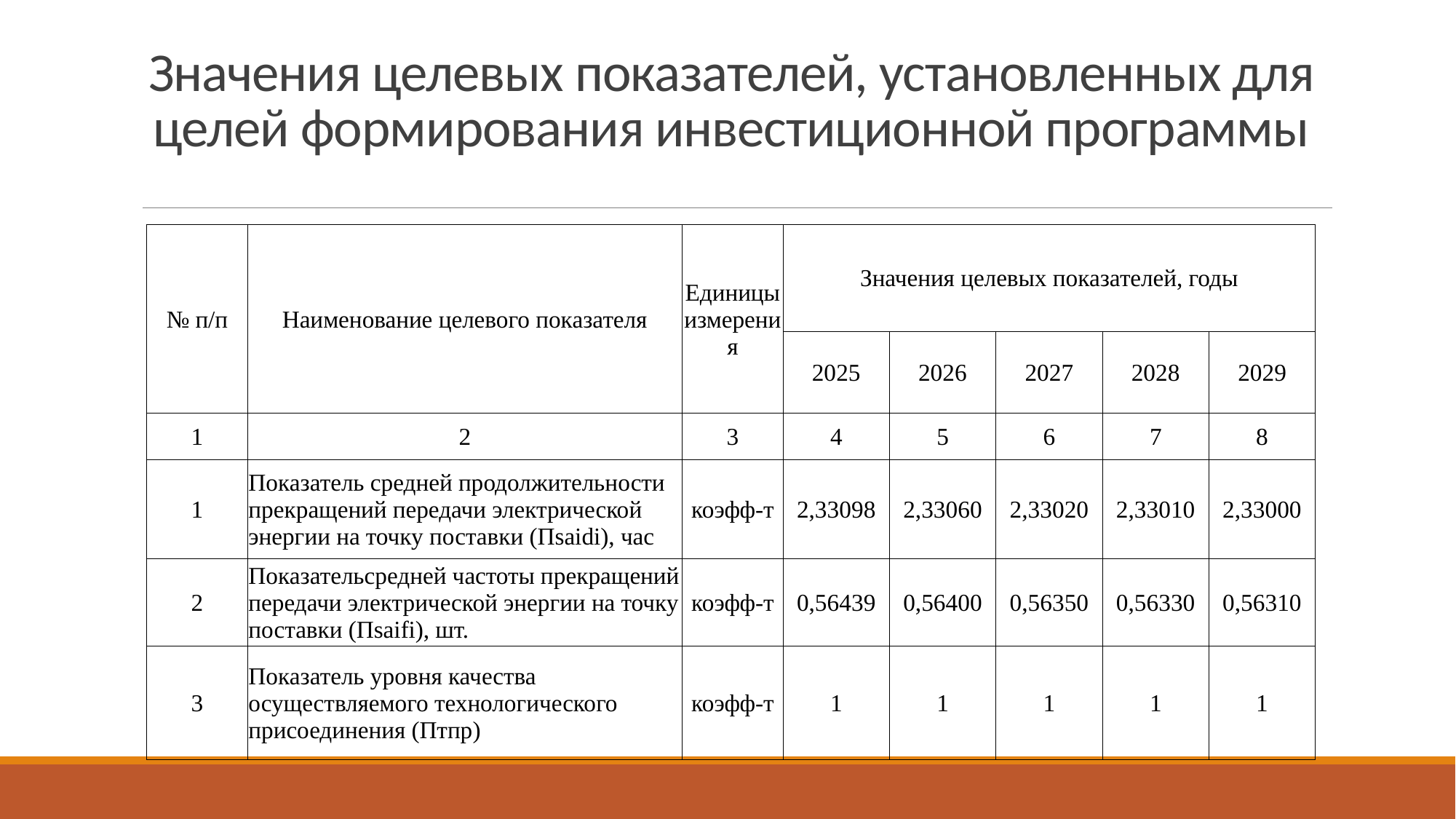

# Значения целевых показателей, установленных для целей формирования инвестиционной программы
| № п/п | Наименование целевого показателя | Единицы измерения | Значения целевых показателей, годы |  |  |  |  |
| --- | --- | --- | --- | --- | --- | --- | --- |
|  |  |  | 2025 | 2026 | 2027 | 2028 | 2029 |
| 1 | 2 | 3 | 4 | 5 | 6 | 7 | 8 |
| 1 | Показатель средней продолжительности прекращений передачи электрической энергии на точку поставки (Пsaidi), час | коэфф-т | 2,33098 | 2,33060 | 2,33020 | 2,33010 | 2,33000 |
| 2 | Показательсредней частоты прекращений передачи электрической энергии на точку поставки (Пsaifi), шт. | коэфф-т | 0,56439 | 0,56400 | 0,56350 | 0,56330 | 0,56310 |
| 3 | Показатель уровня качества осуществляемого технологического присоединения (Птпр) | коэфф-т | 1 | 1 | 1 | 1 | 1 |